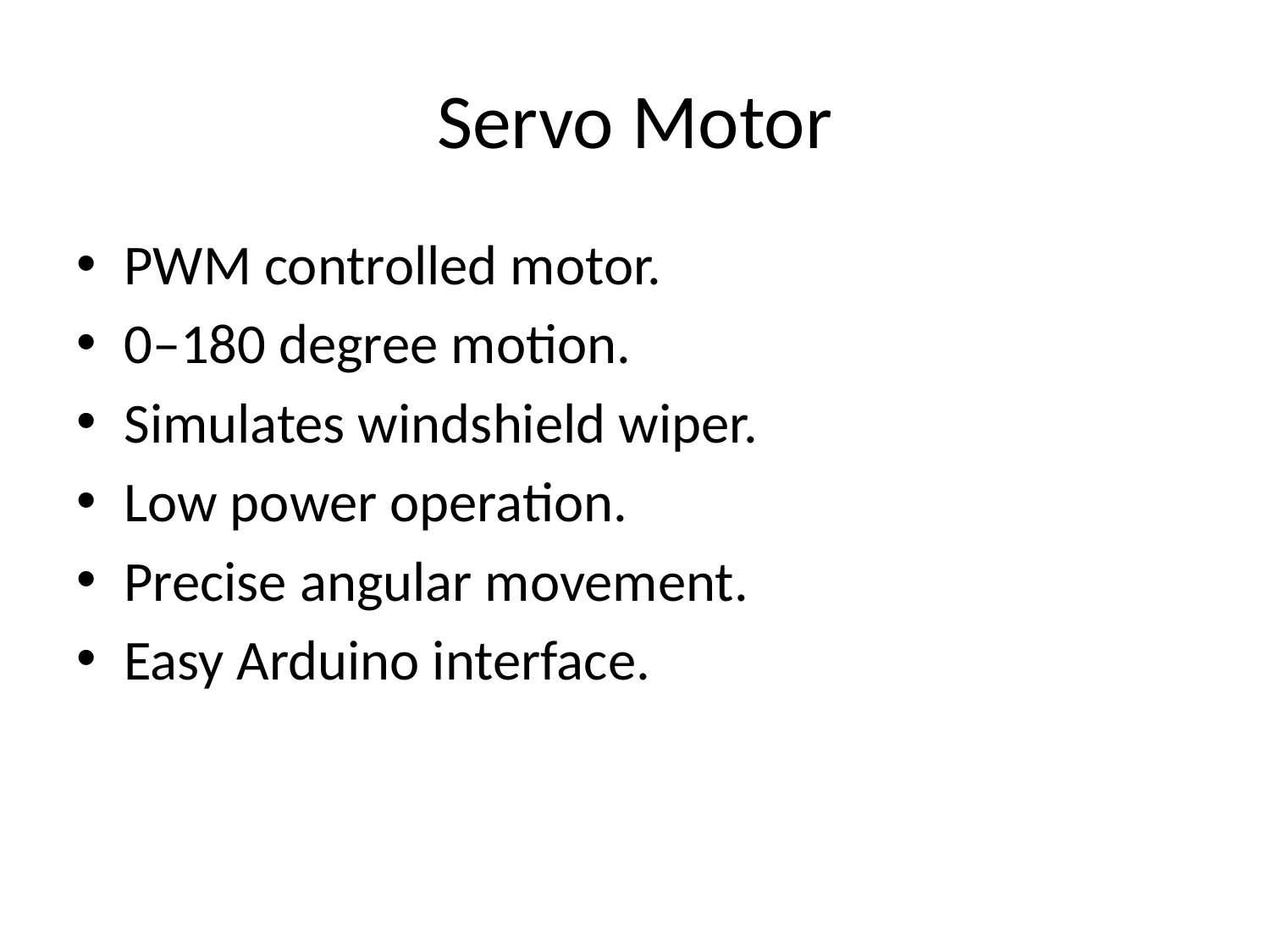

# Servo Motor
PWM controlled motor.
0–180 degree motion.
Simulates windshield wiper.
Low power operation.
Precise angular movement.
Easy Arduino interface.